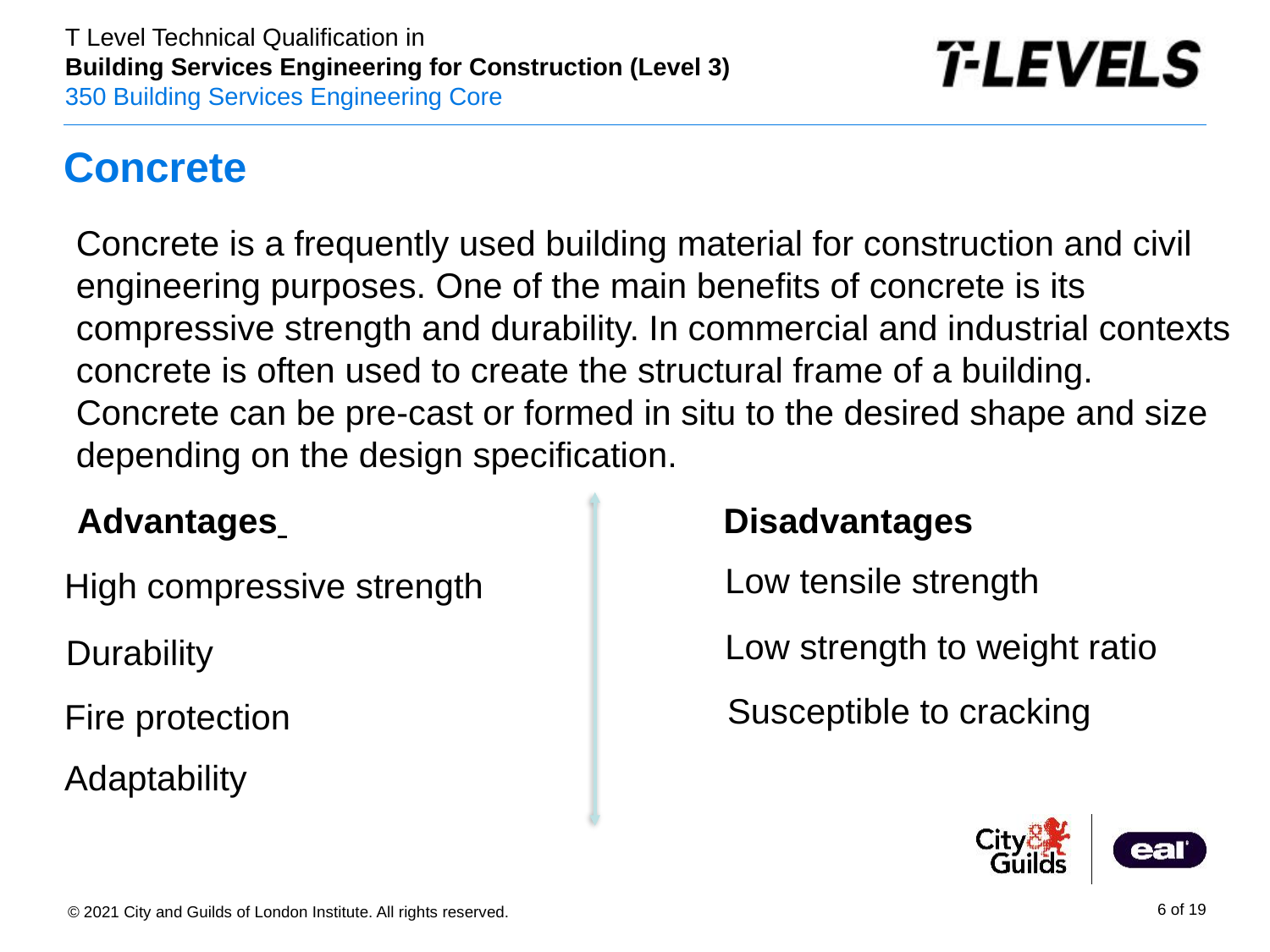

# Concrete
Concrete is a frequently used building material for construction and civil engineering purposes. One of the main benefits of concrete is its compressive strength and durability. In commercial and industrial contexts concrete is often used to create the structural frame of a building. Concrete can be pre-cast or formed in situ to the desired shape and size depending on the design specification.
Advantages
Disadvantages
Low tensile strength
High compressive strength
Low strength to weight ratio
Durability
Susceptible to cracking
Fire protection
Adaptability